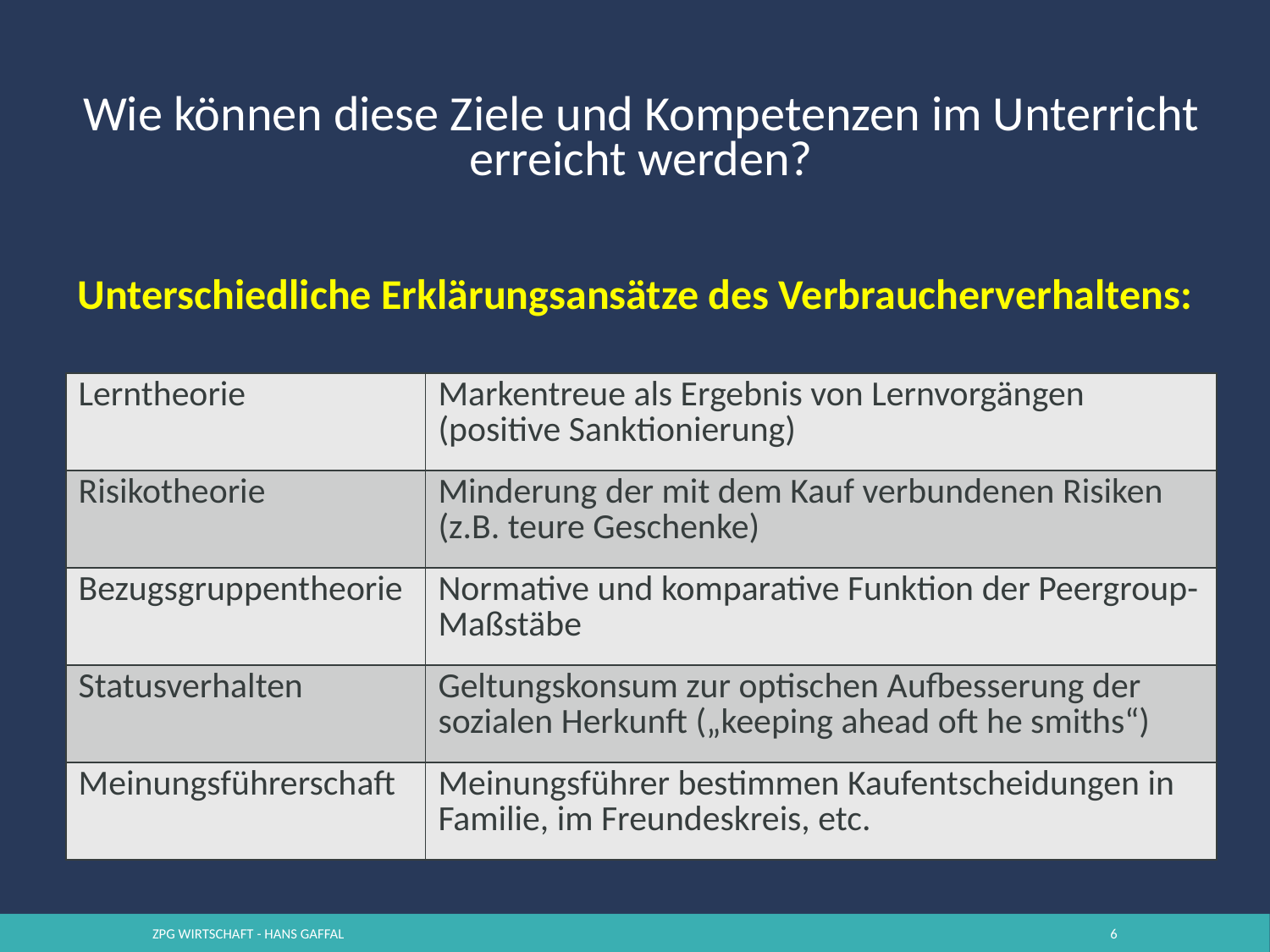

# Wie können diese Ziele und Kompetenzen im Unterricht erreicht werden?
Unterschiedliche Erklärungsansätze des Verbraucherverhaltens:
| Lerntheorie | Markentreue als Ergebnis von Lernvorgängen (positive Sanktionierung) |
| --- | --- |
| Risikotheorie | Minderung der mit dem Kauf verbundenen Risiken (z.B. teure Geschenke) |
| Bezugsgruppentheorie | Normative und komparative Funktion der Peergroup-Maßstäbe |
| Statusverhalten | Geltungskonsum zur optischen Aufbesserung der sozialen Herkunft („keeping ahead oft he smiths“) |
| Meinungsführerschaft | Meinungsführer bestimmen Kaufentscheidungen in Familie, im Freundeskreis, etc. |
ZPG Wirtschaft - Hans Gaffal
6